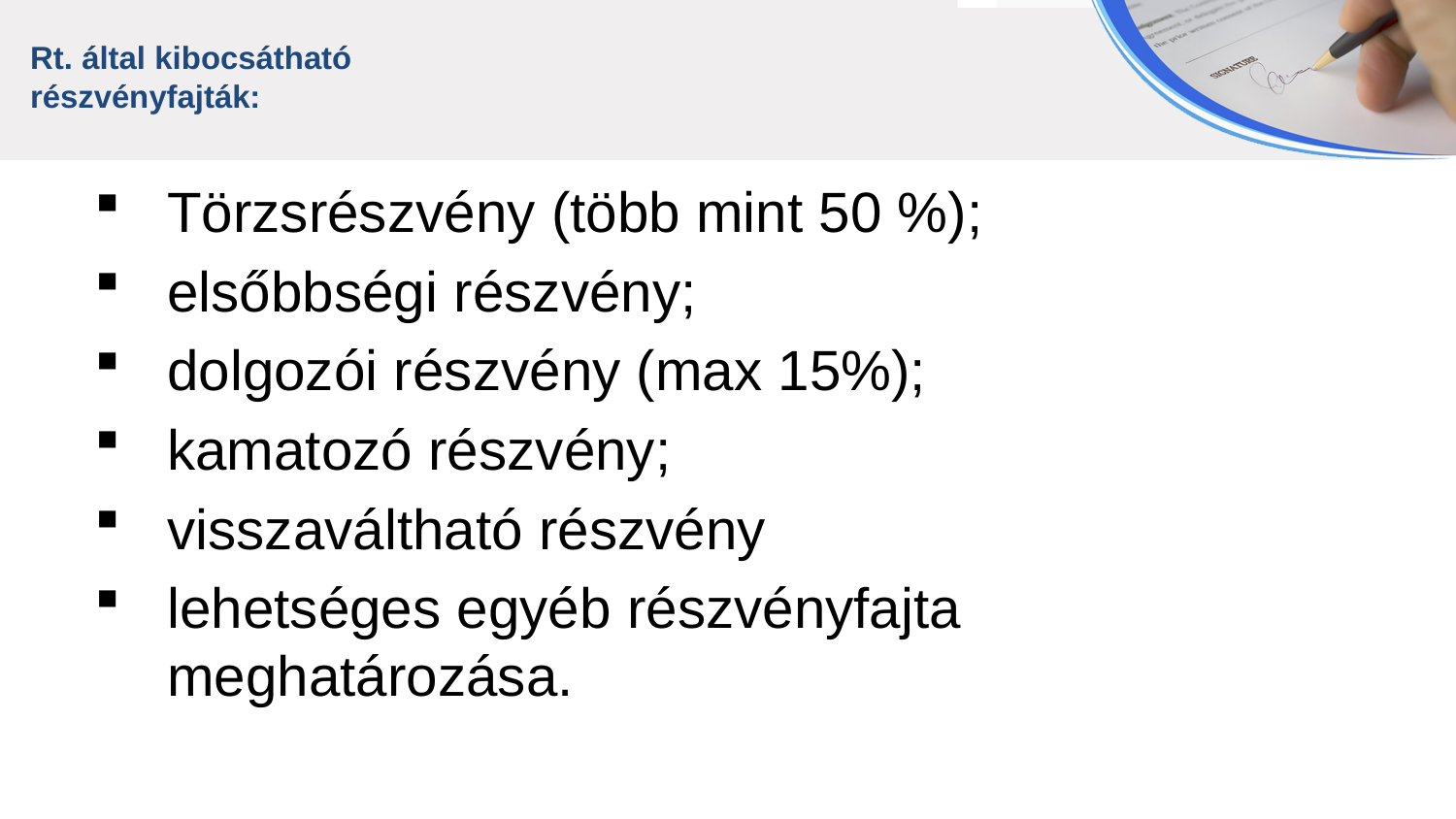

Rt. által kibocsátható
	részvényfajták:
Törzsrészvény (több mint 50 %);
elsőbbségi részvény;
dolgozói részvény (max 15%);
kamatozó részvény;
visszaváltható részvény
lehetséges egyéb részvényfajta meghatározása.